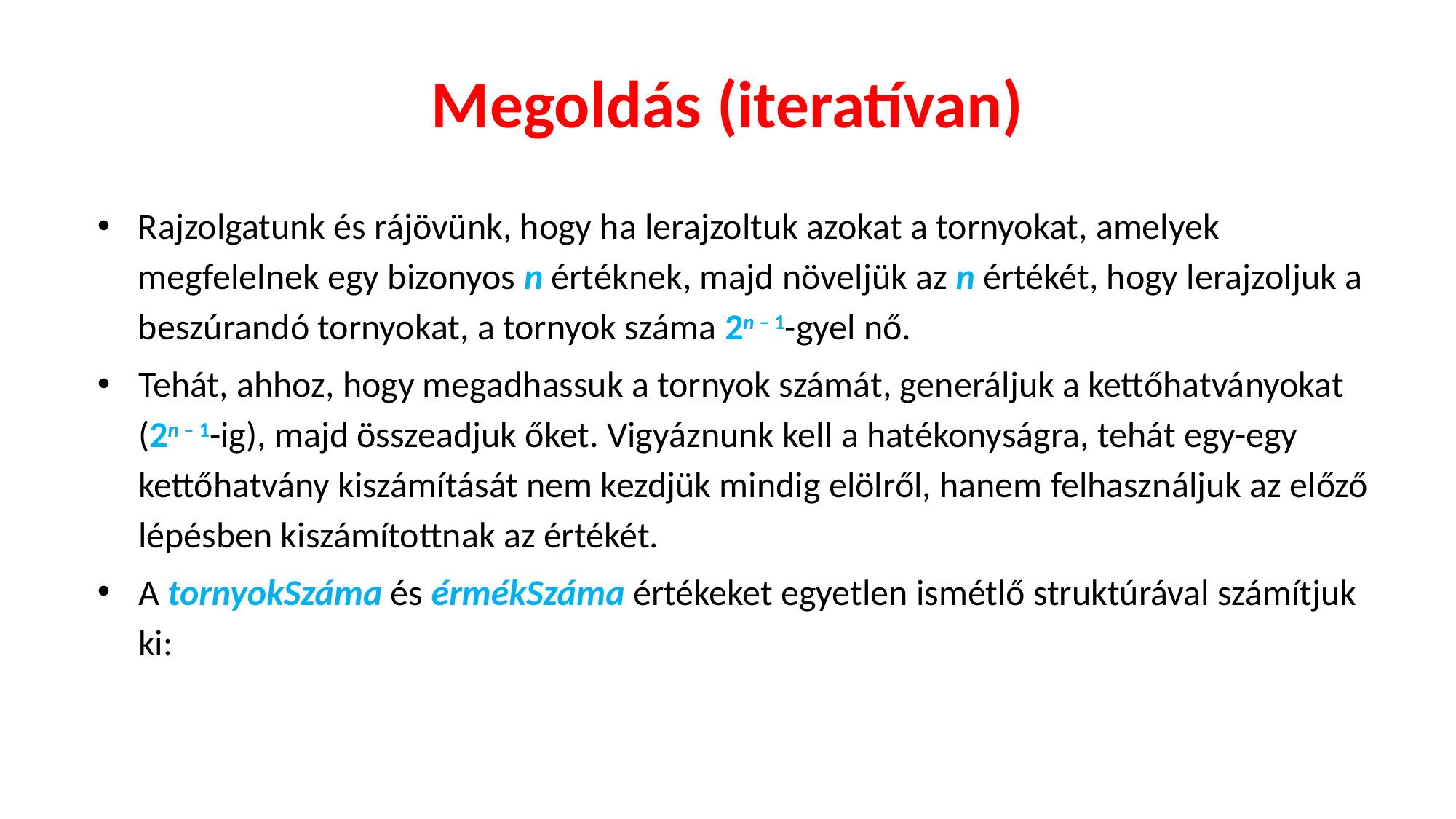

# Megoldás (iteratívan)
Rajzolgatunk és rájövünk, hogy ha lerajzoltuk azokat a tornyokat, amelyek megfelelnek egy bizonyos n értéknek, majd növeljük az n értékét, hogy lerajzol­juk a beszúrandó tornyokat, a tornyok száma 2n – 1-gyel nő.
Tehát, ahhoz, hogy megadhassuk a tornyok számát, generáljuk a kettőhatvá­nyokat  (2n – 1-ig), majd összeadjuk őket. Vigyáznunk kell a hatékonyságra, tehát egy-egy kettőhatvány kiszámítását nem kezdjük mindig elölről, hanem felhasz­náljuk az előző lépésben kiszámítottnak az értékét.
A tornyokSzáma és érmékSzáma értékeket egyetlen ismétlő struktúrával számítjuk ki: